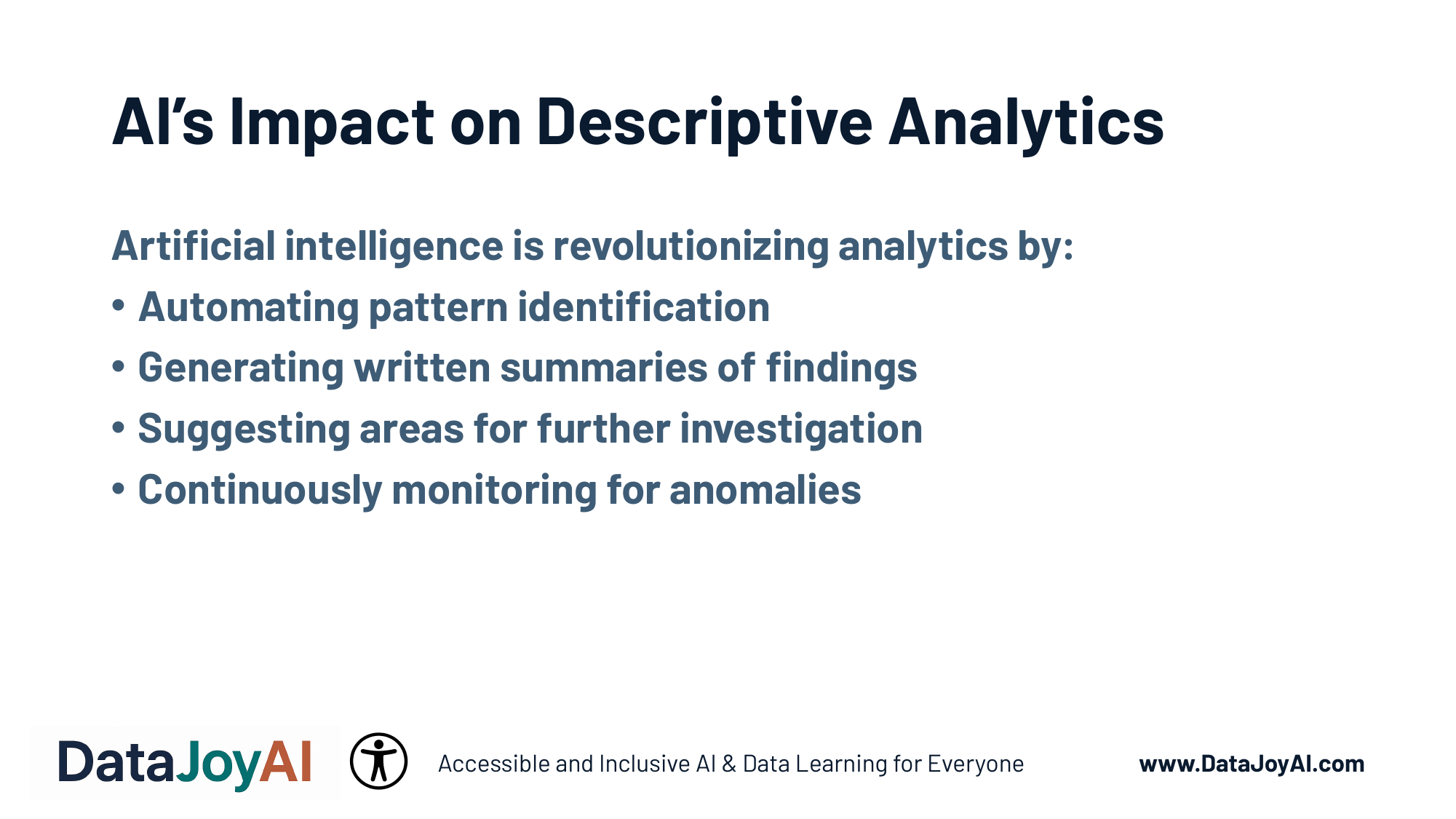

# AI’s Impact on Descriptive Analytics
Artificial intelligence is revolutionizing analytics by:
Automating pattern identification
Generating written summaries of findings
Suggesting areas for further investigation
Continuously monitoring for anomalies